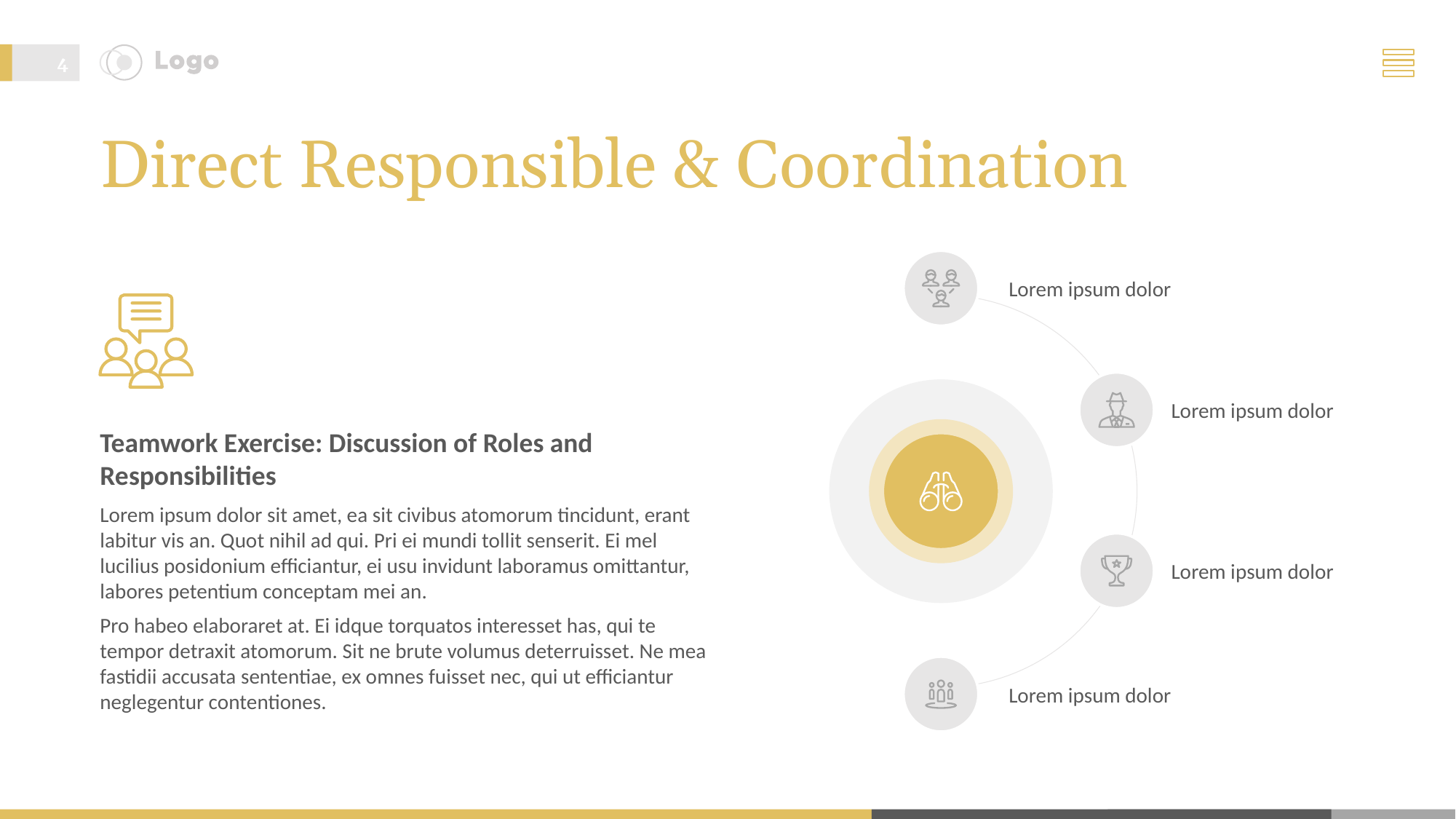

4
# Direct Responsible & Coordination

Lorem ipsum dolor

Lorem ipsum dolor
Teamwork Exercise: Discussion of Roles and Responsibilities

Lorem ipsum dolor sit amet, ea sit civibus atomorum tincidunt, erant labitur vis an. Quot nihil ad qui. Pri ei mundi tollit senserit. Ei mel lucilius posidonium efficiantur, ei usu invidunt laboramus omittantur, labores petentium conceptam mei an.
Pro habeo elaboraret at. Ei idque torquatos interesset has, qui te tempor detraxit atomorum. Sit ne brute volumus deterruisset. Ne mea fastidii accusata sententiae, ex omnes fuisset nec, qui ut efficiantur neglegentur contentiones.

Lorem ipsum dolor

Lorem ipsum dolor